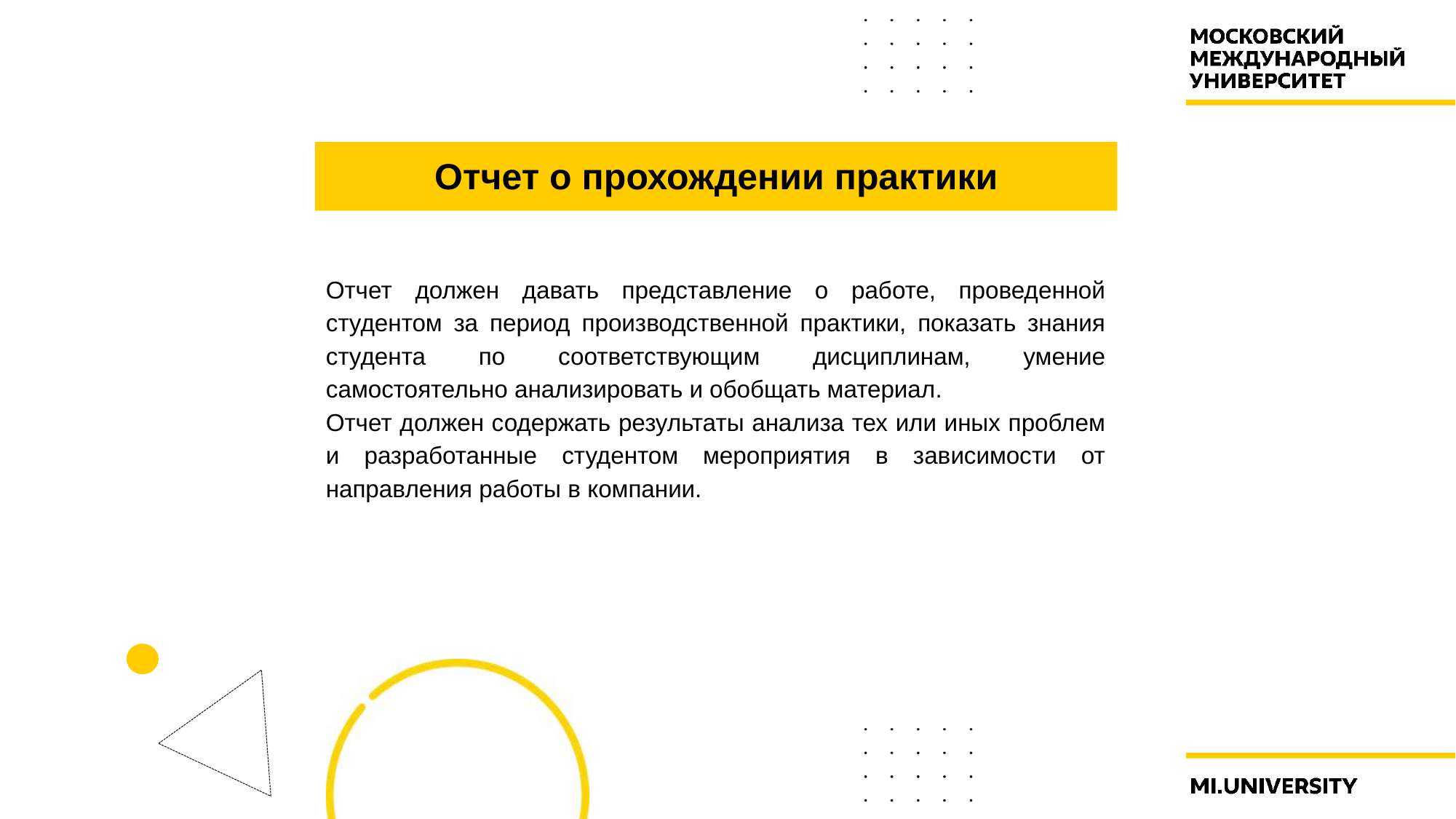

# Отчет о прохождении практики
Отчет должен давать представление о работе, проведенной студентом за период производственной практики, показать знания студента по соответствующим дисциплинам, умение самостоятельно анализировать и обобщать материал.
Отчет должен содержать результаты анализа тех или иных проблем и разработанные студентом мероприятия в зависимости от направления работы в компании.